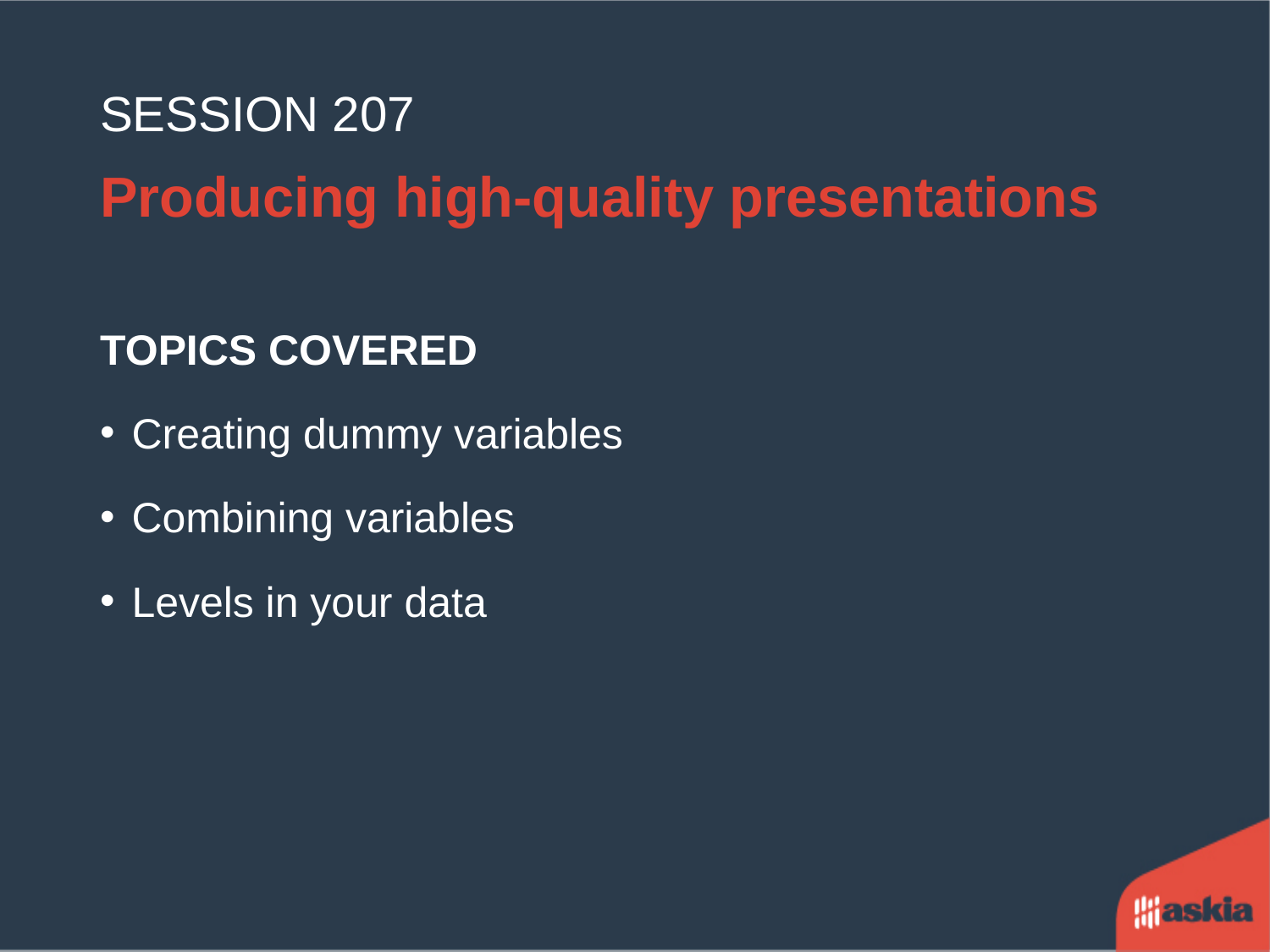

# Session 207
Producing high-quality presentations
TOPICS COVERED
Creating dummy variables
Combining variables
Levels in your data